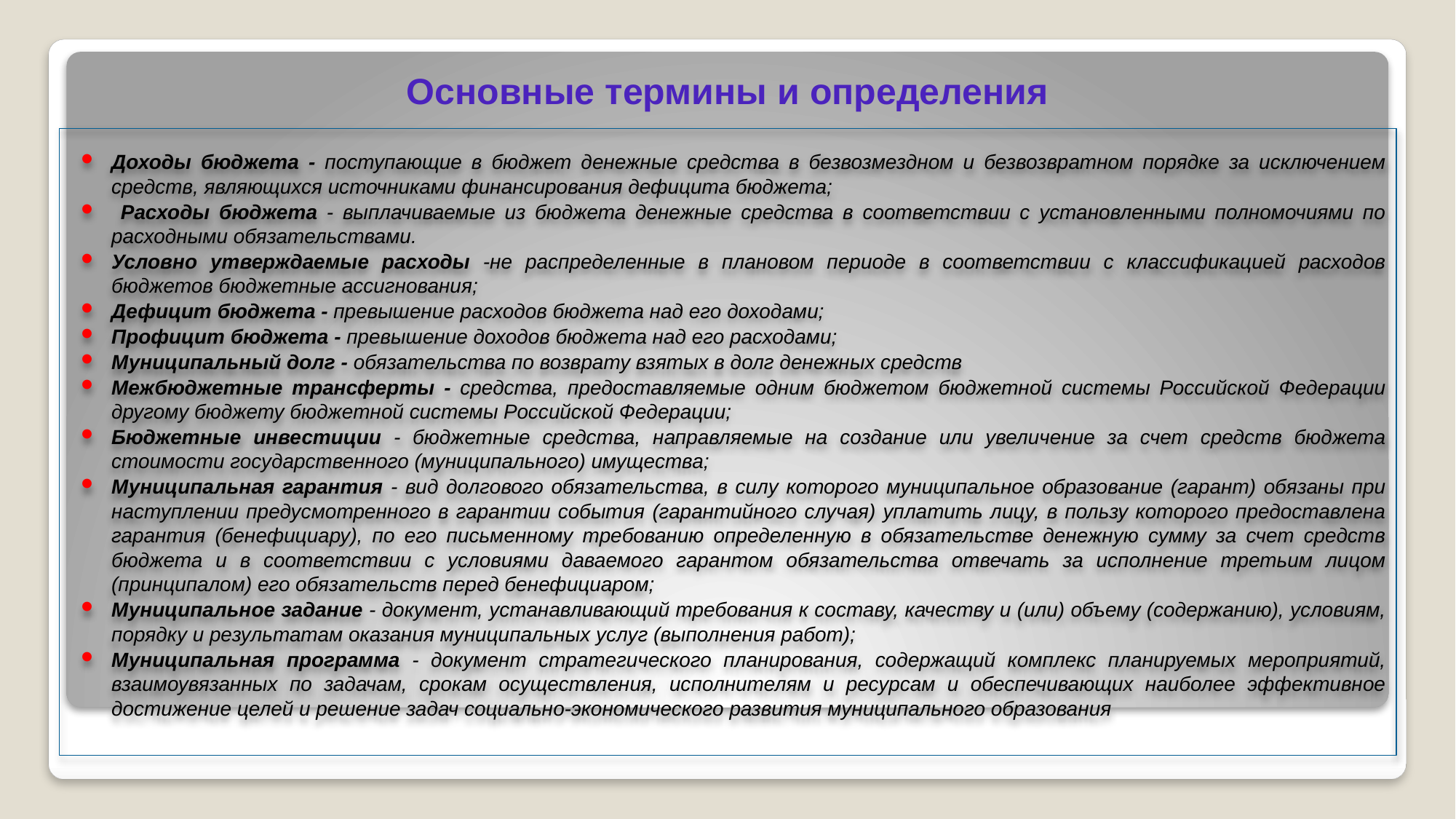

# Основные термины и определения

Доходы бюджета - поступающие в бюджет денежные средства в безвозмездном и безвозвратном порядке за исключением средств, являющихся источниками финансирования дефицита бюджета;
 Расходы бюджета - выплачиваемые из бюджета денежные средства в соответствии с установленными полномочиями по расходными обязательствами.
Условно утверждаемые расходы -не распределенные в плановом периоде в соответствии с классификацией расходов бюджетов бюджетные ассигнования;
Дефицит бюджета - превышение расходов бюджета над его доходами;
Профицит бюджета - превышение доходов бюджета над его расходами;
Муниципальный долг - обязательства по возврату взятых в долг денежных средств
Межбюджетные трансферты - средства, предоставляемые одним бюджетом бюджетной системы Российской Федерации другому бюджету бюджетной системы Российской Федерации;
Бюджетные инвестиции - бюджетные средства, направляемые на создание или увеличение за счет средств бюджета стоимости государственного (муниципального) имущества;
Муниципальная гарантия - вид долгового обязательства, в силу которого муниципальное образование (гарант) обязаны при наступлении предусмотренного в гарантии события (гарантийного случая) уплатить лицу, в пользу которого предоставлена гарантия (бенефициару), по его письменному требованию определенную в обязательстве денежную сумму за счет средств бюджета и в соответствии с условиями даваемого гарантом обязательства отвечать за исполнение третьим лицом (принципалом) его обязательств перед бенефициаром;
Муниципальное задание - документ, устанавливающий требования к составу, качеству и (или) объему (содержанию), условиям, порядку и результатам оказания муниципальных услуг (выполнения работ);
Муниципальная программа - документ стратегического планирования, содержащий комплекс планируемых мероприятий, взаимоувязанных по задачам, срокам осуществления, исполнителям и ресурсам и обеспечивающих наиболее эффективное достижение целей и решение задач социально-экономического развития муниципального образования